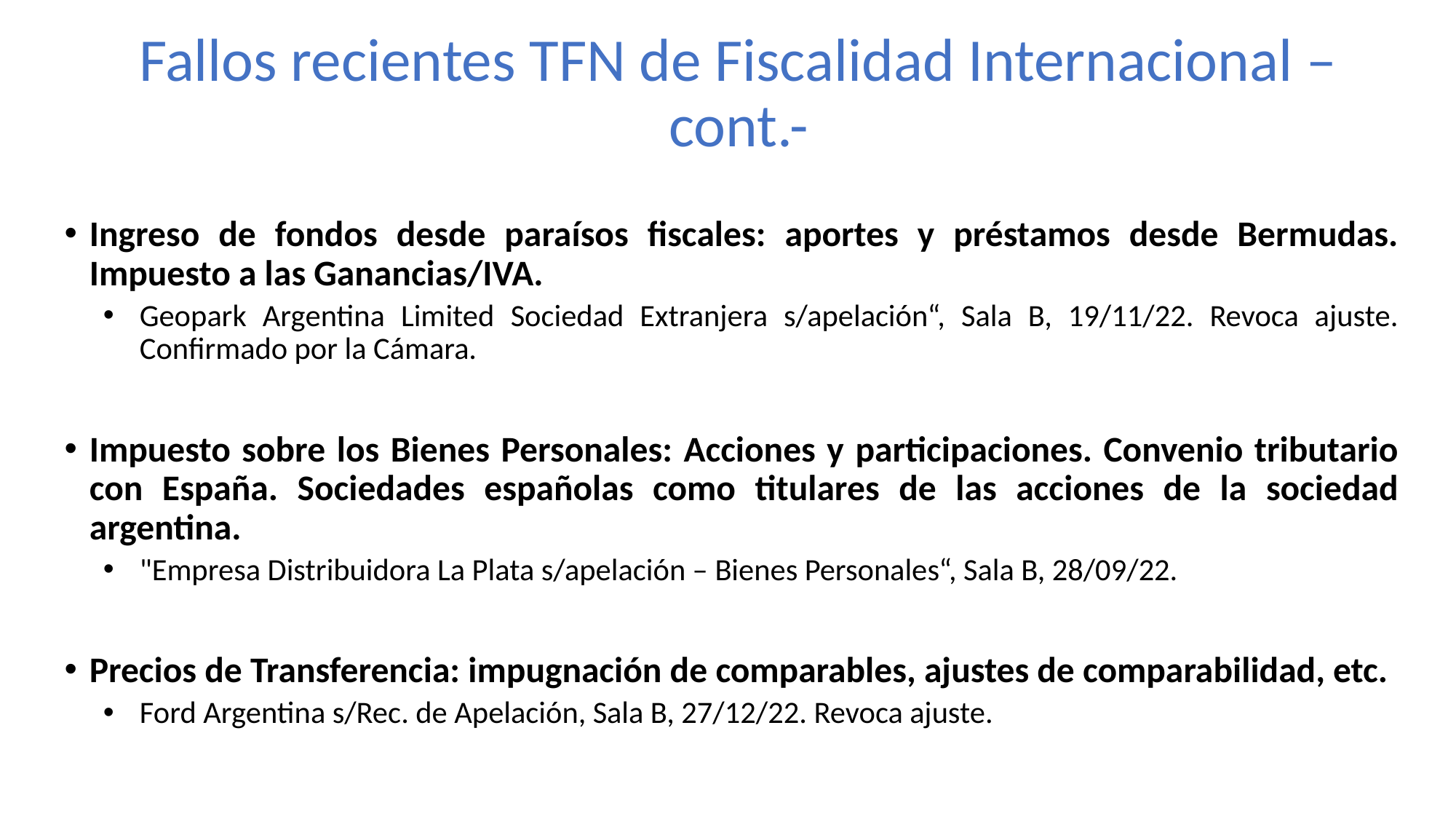

# Fallos recientes TFN de Fiscalidad Internacional –cont.-

Ingreso de fondos desde paraísos fiscales: aportes y préstamos desde Bermudas. Impuesto a las Ganancias/IVA.
Geopark Argentina Limited Sociedad Extranjera s/apelación“, Sala B, 19/11/22. Revoca ajuste. Confirmado por la Cámara.

Impuesto sobre los Bienes Personales: Acciones y participaciones. Convenio tributario con España. Sociedades españolas como titulares de las acciones de la sociedad argentina.
"Empresa Distribuidora La Plata s/apelación – Bienes Personales“, Sala B, 28/09/22.

Precios de Transferencia: impugnación de comparables, ajustes de comparabilidad, etc.
Ford Argentina s/Rec. de Apelación, Sala B, 27/12/22. Revoca ajuste.